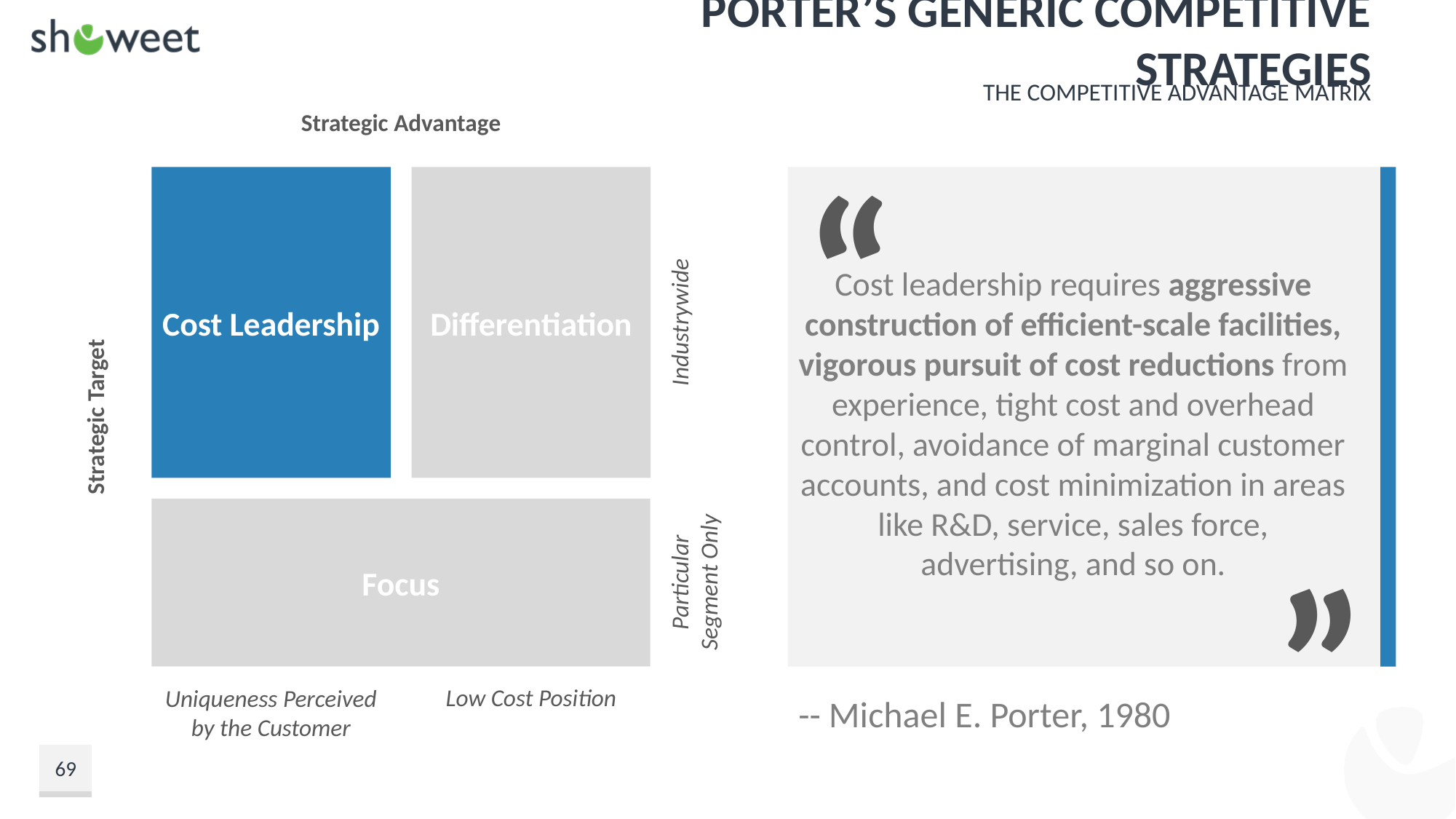

# Porter’s Generic Competitive Strategies
The Competitive Advantage Matrix
Strategic Advantage
“
Cost Leadership
Differentiation
Cost leadership requires aggressive construction of efficient-scale facilities, vigorous pursuit of cost reductions from experience, tight cost and overhead control, avoidance of marginal customer accounts, and cost minimization in areas like R&D, service, sales force, advertising, and so on.

Industrywide
Strategic Target
Focus
”
Particular Segment Only
Uniqueness Perceived by the Customer
Low Cost Position
-- Michael E. Porter, 1980
69